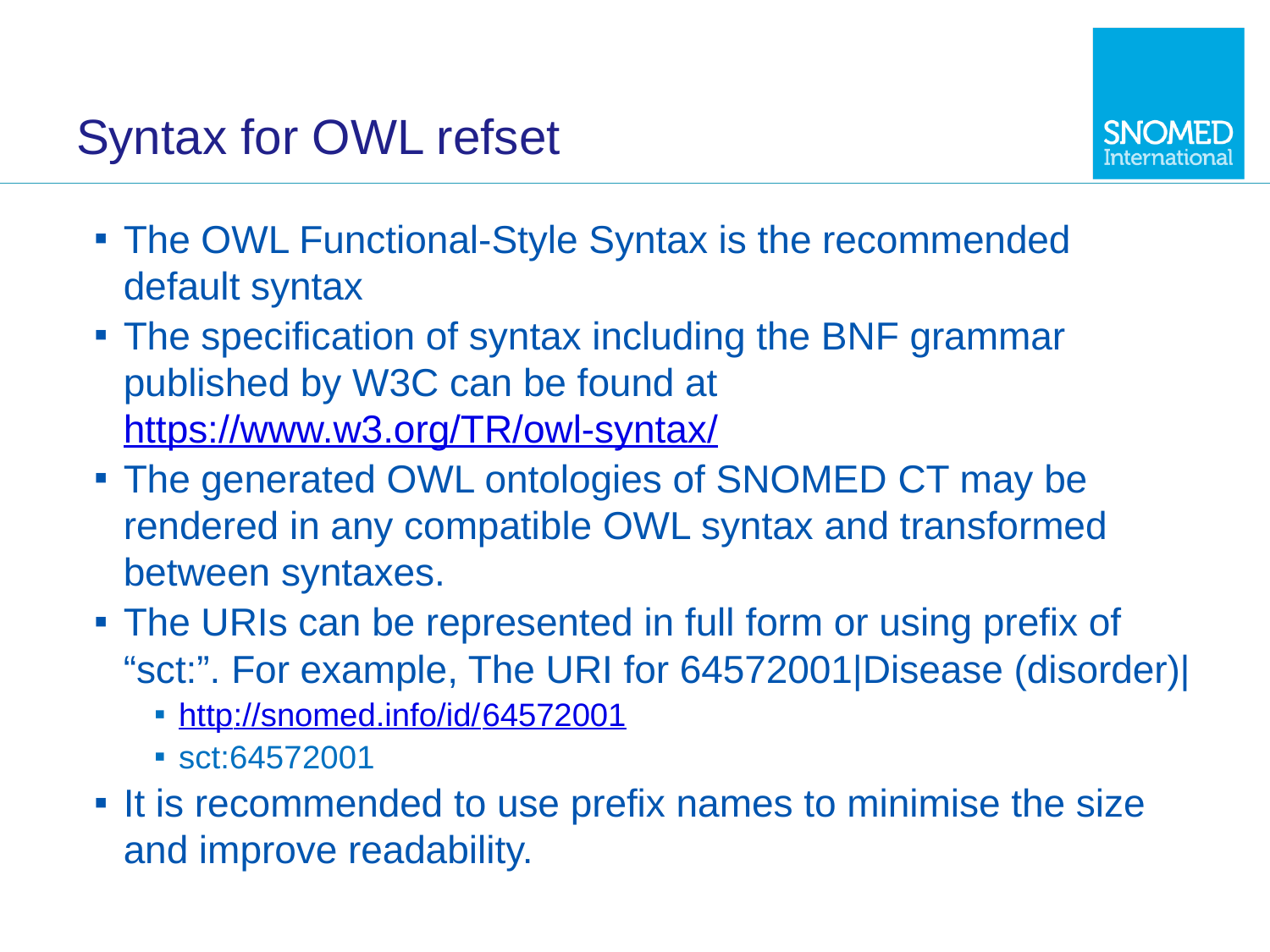

# Syntax for OWL refset
The OWL Functional-Style Syntax is the recommended default syntax
The specification of syntax including the BNF grammar published by W3C can be found at https://www.w3.org/TR/owl-syntax/
The generated OWL ontologies of SNOMED CT may be rendered in any compatible OWL syntax and transformed between syntaxes.
The URIs can be represented in full form or using prefix of “sct:”. For example, The URI for 64572001|Disease (disorder)|
http://snomed.info/id/64572001
sct:64572001
It is recommended to use prefix names to minimise the size and improve readability.